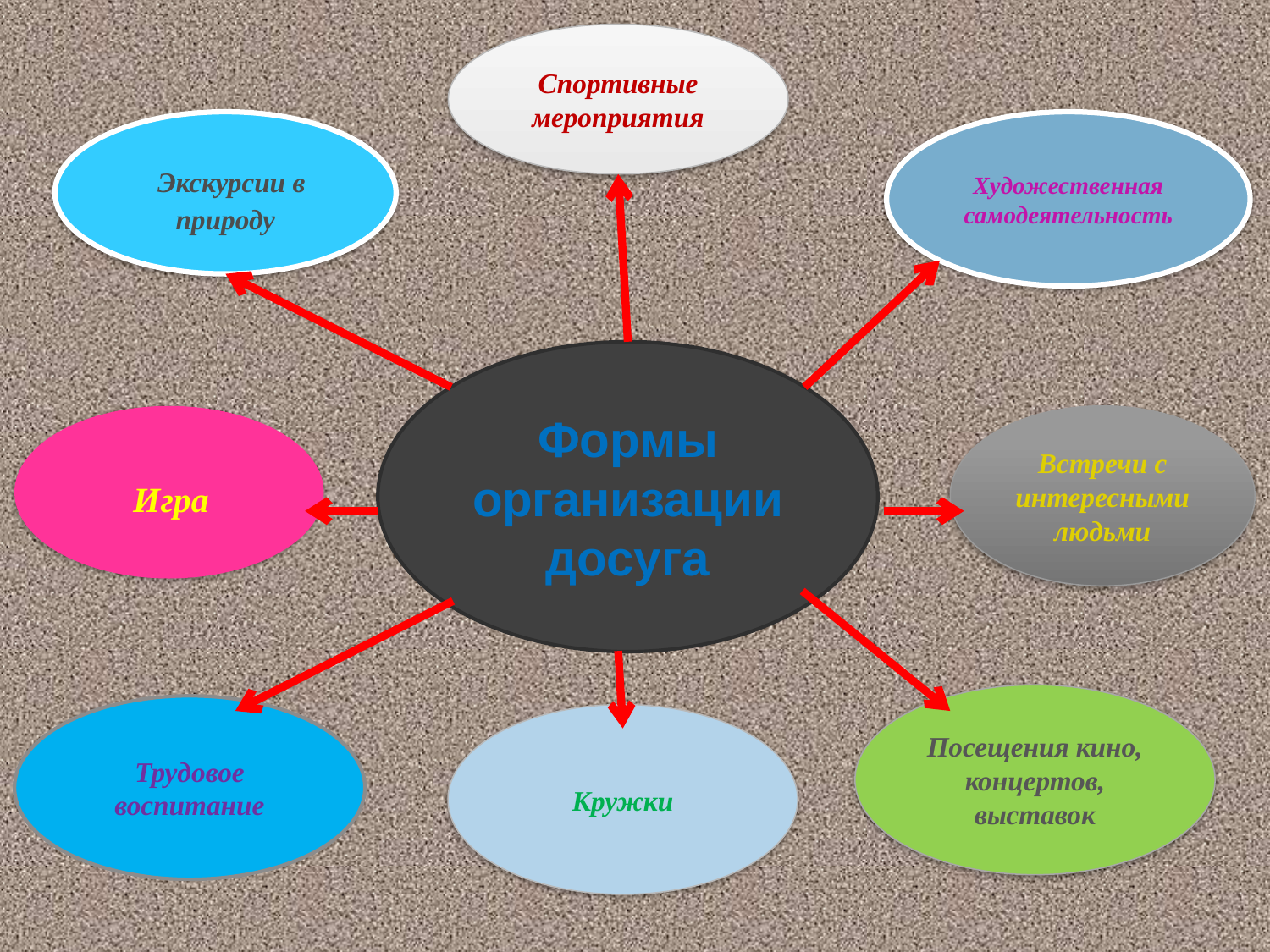

Спортивные мероприятия
Художественная самодеятельность
 Экскурсии в природу
Формы организации досуга
 Игра
Встречи с интересными людьми
Посещения кино, концертов, выставок
Трудовое воспитание
Кружки